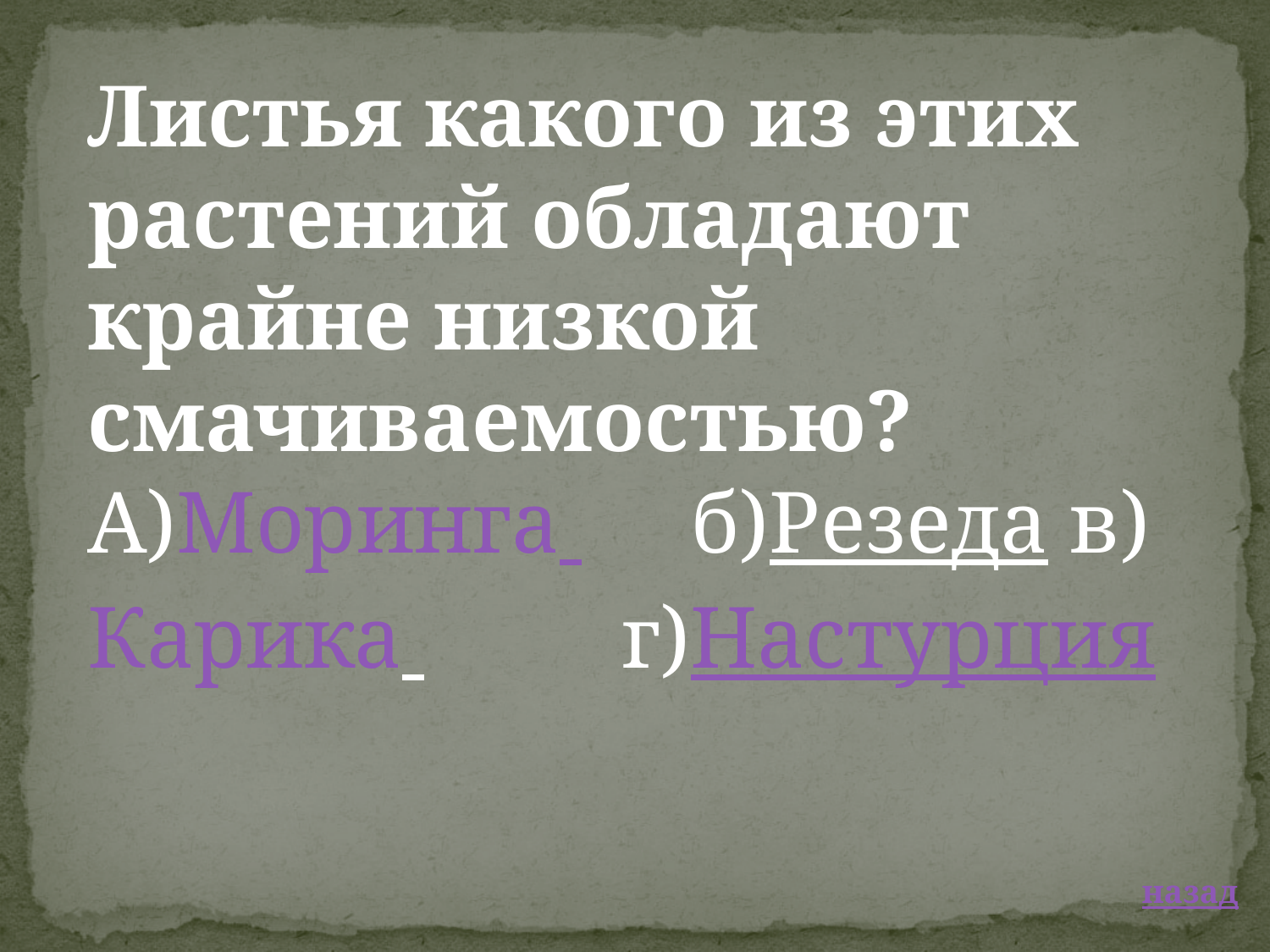

Листья какого из этих растений обладают крайне низкой смачиваемостью?
А)Моринга      б)Резеда в)Карика          г)Настурция
 назад